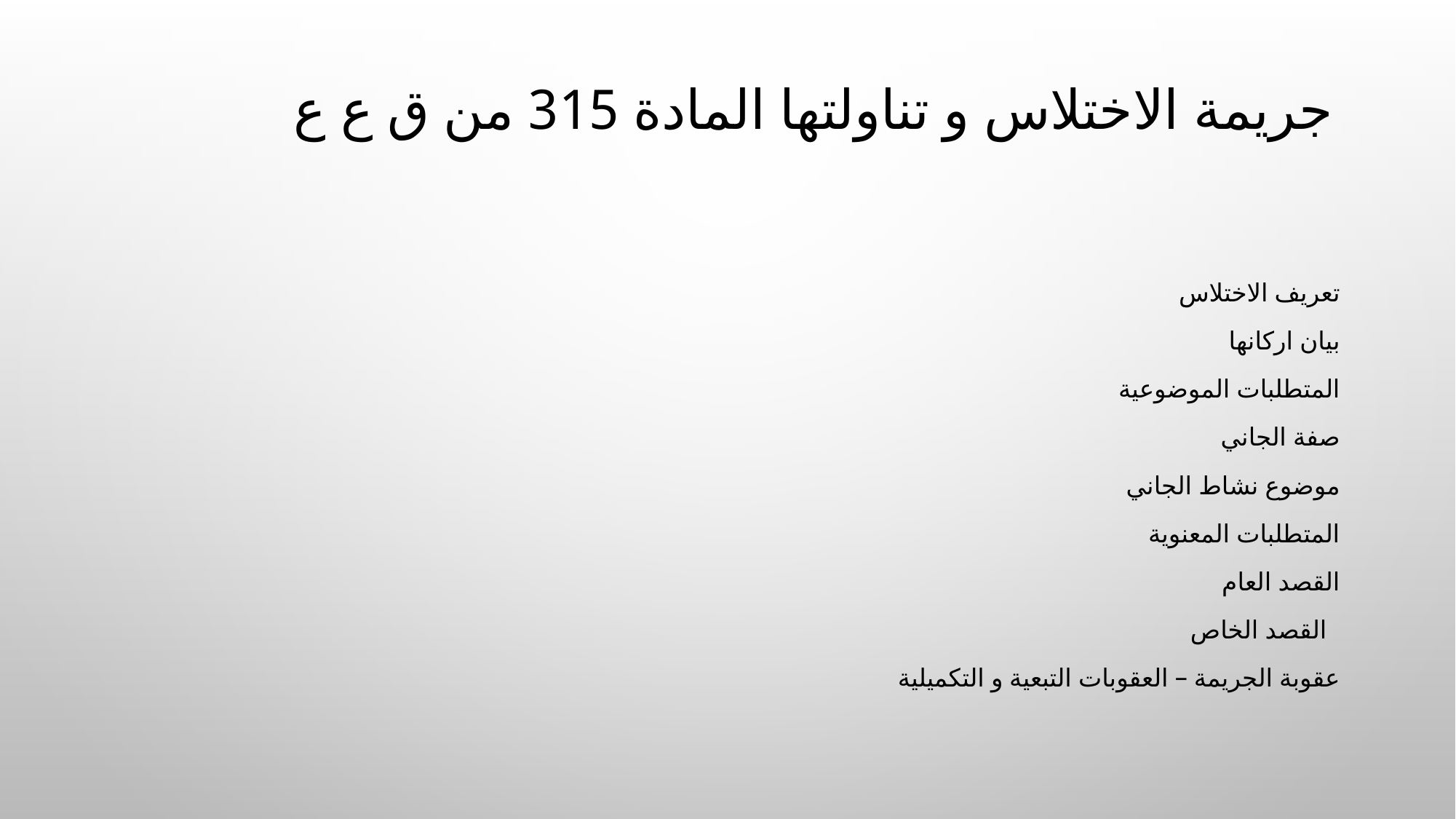

# جريمة الاختلاس و تناولتها المادة 315 من ق ع ع
تعريف الاختلاس
بيان اركانها
المتطلبات الموضوعية
صفة الجاني
موضوع نشاط الجاني
المتطلبات المعنوية
   القصد العام
القصد الخاص
عقوبة الجريمة – العقوبات التبعية و التكميلية